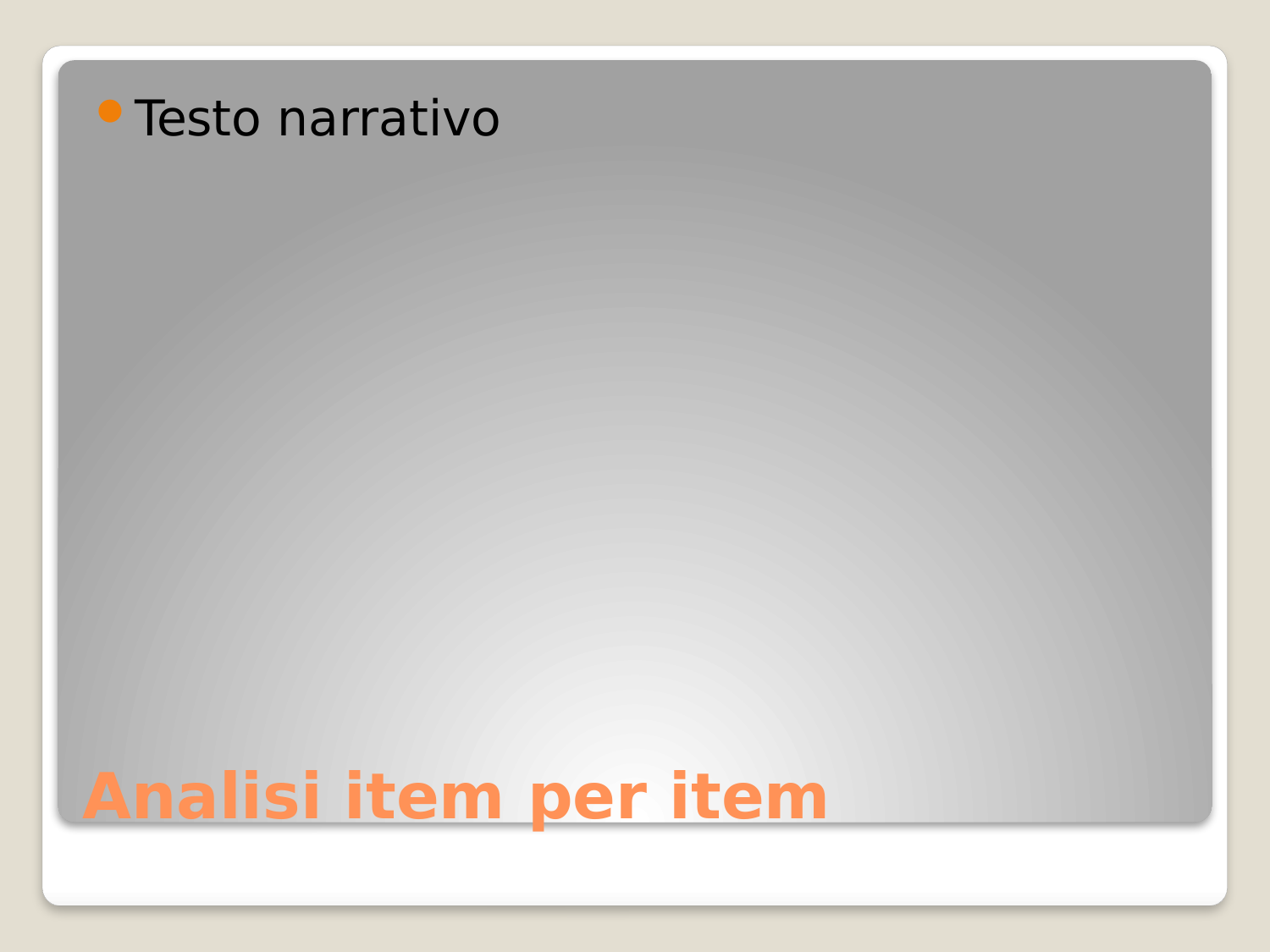

Testo narrativo
# Analisi item per item